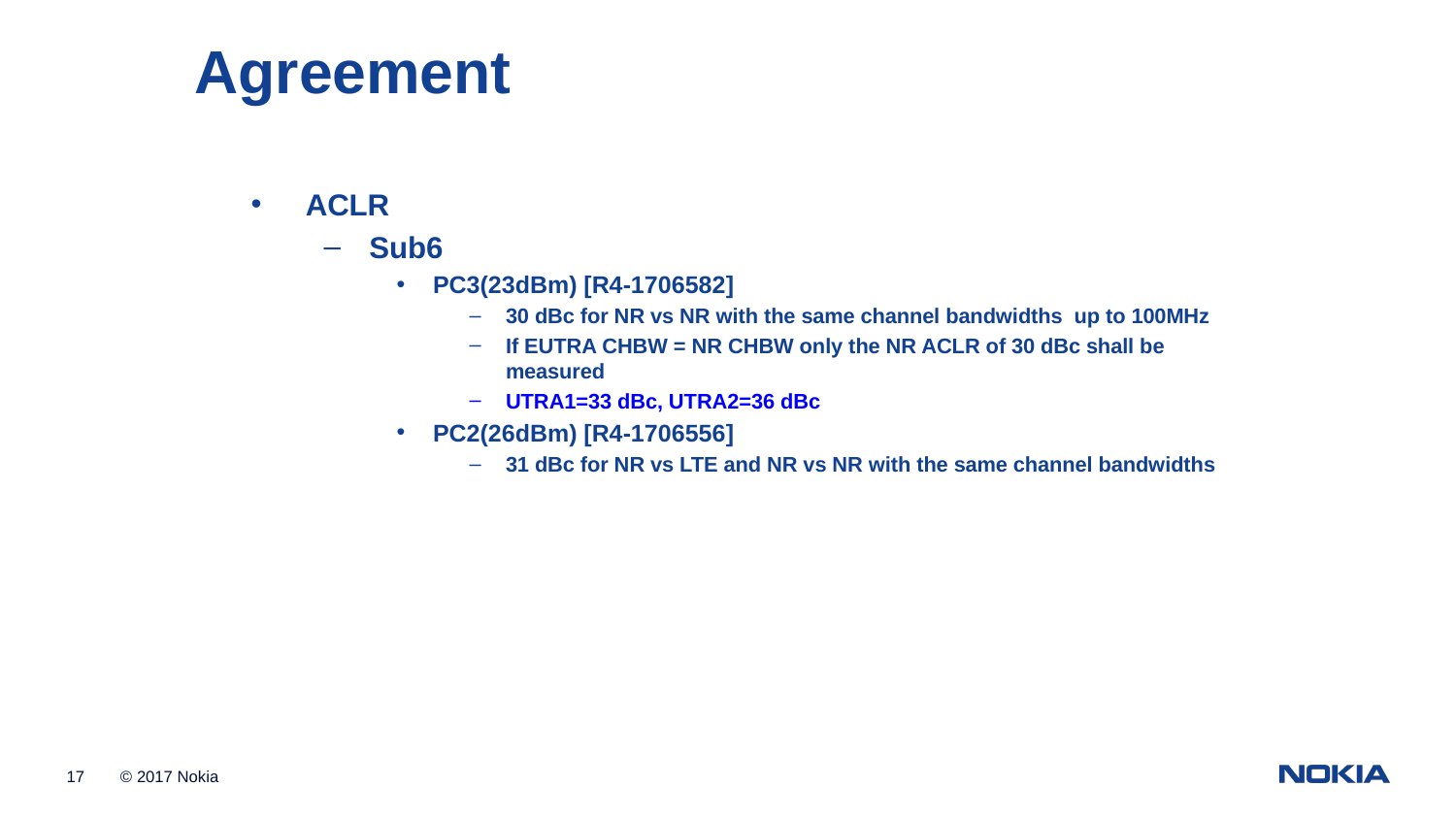

# Agreement
ACLR
Sub6
PC3(23dBm) [R4-1706582]
30 dBc for NR vs NR with the same channel bandwidths  up to 100MHz
If EUTRA CHBW = NR CHBW only the NR ACLR of 30 dBc shall be measured
UTRA1=33 dBc, UTRA2=36 dBc
PC2(26dBm) [R4-1706556]
31 dBc for NR vs LTE and NR vs NR with the same channel bandwidths